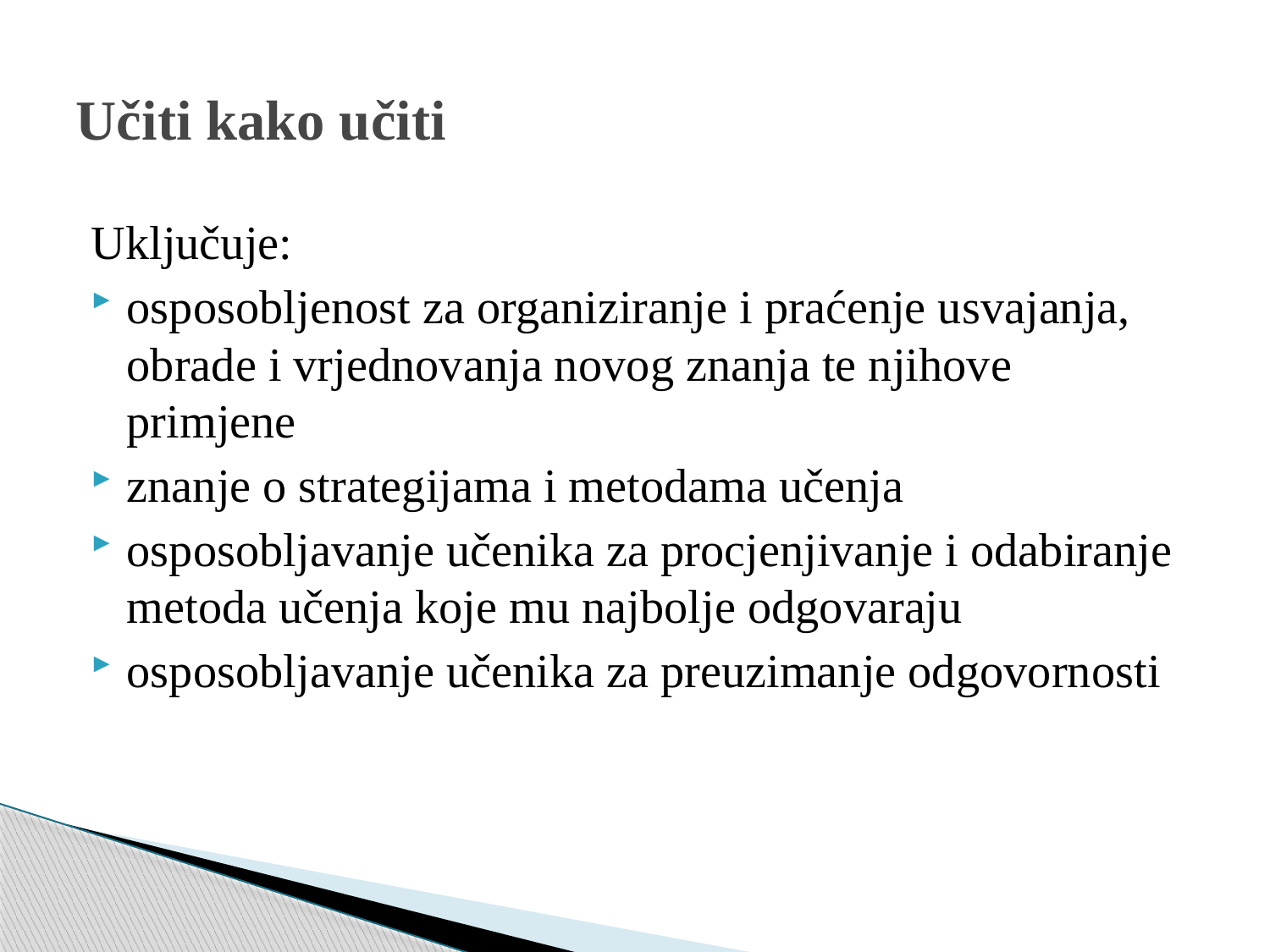

# Učiti kako učiti
Uključuje:
osposobljenost za organiziranje i praćenje usvajanja, obrade i vrjednovanja novog znanja te njihove primjene
znanje o strategijama i metodama učenja
osposobljavanje učenika za procjenjivanje i odabiranje metoda učenja koje mu najbolje odgovaraju
osposobljavanje učenika za preuzimanje odgovornosti